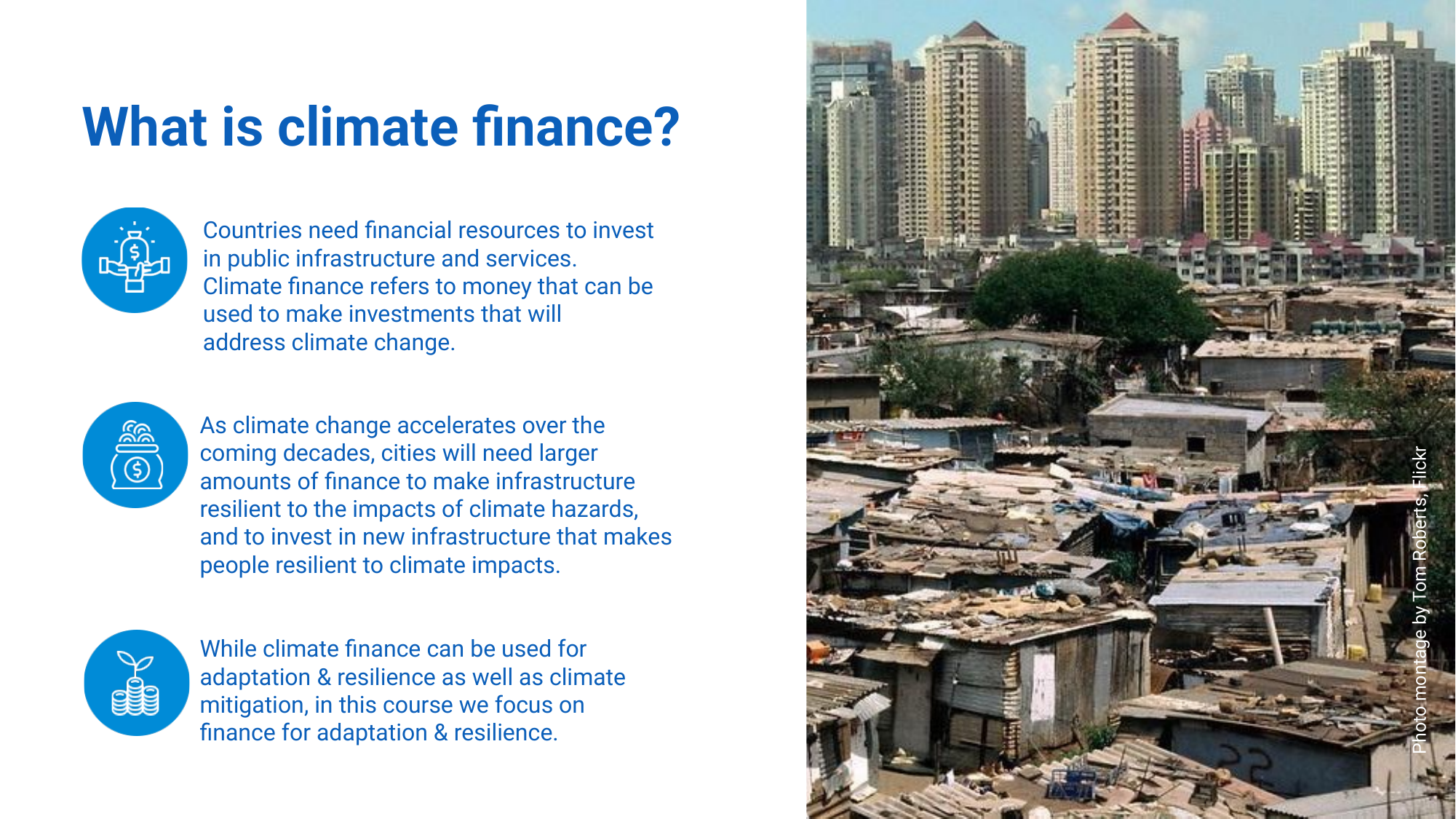

What is climate finance?

Countries need financial resources to invest in public infrastructure and services.
Climate finance refers to money that can be used to make investments that will
address climate change.

As climate change accelerates over the coming decades, cities will need larger amounts of finance to make infrastructure resilient to the impacts of climate hazards, and to invest in new infrastructure that makes people resilient to climate impacts.

Photo montage by Tom Roberts, Flickr

While climate finance can be used for adaptation & resilience as well as climate mitigation, in this course we focus on finance for adaptation & resilience.

47